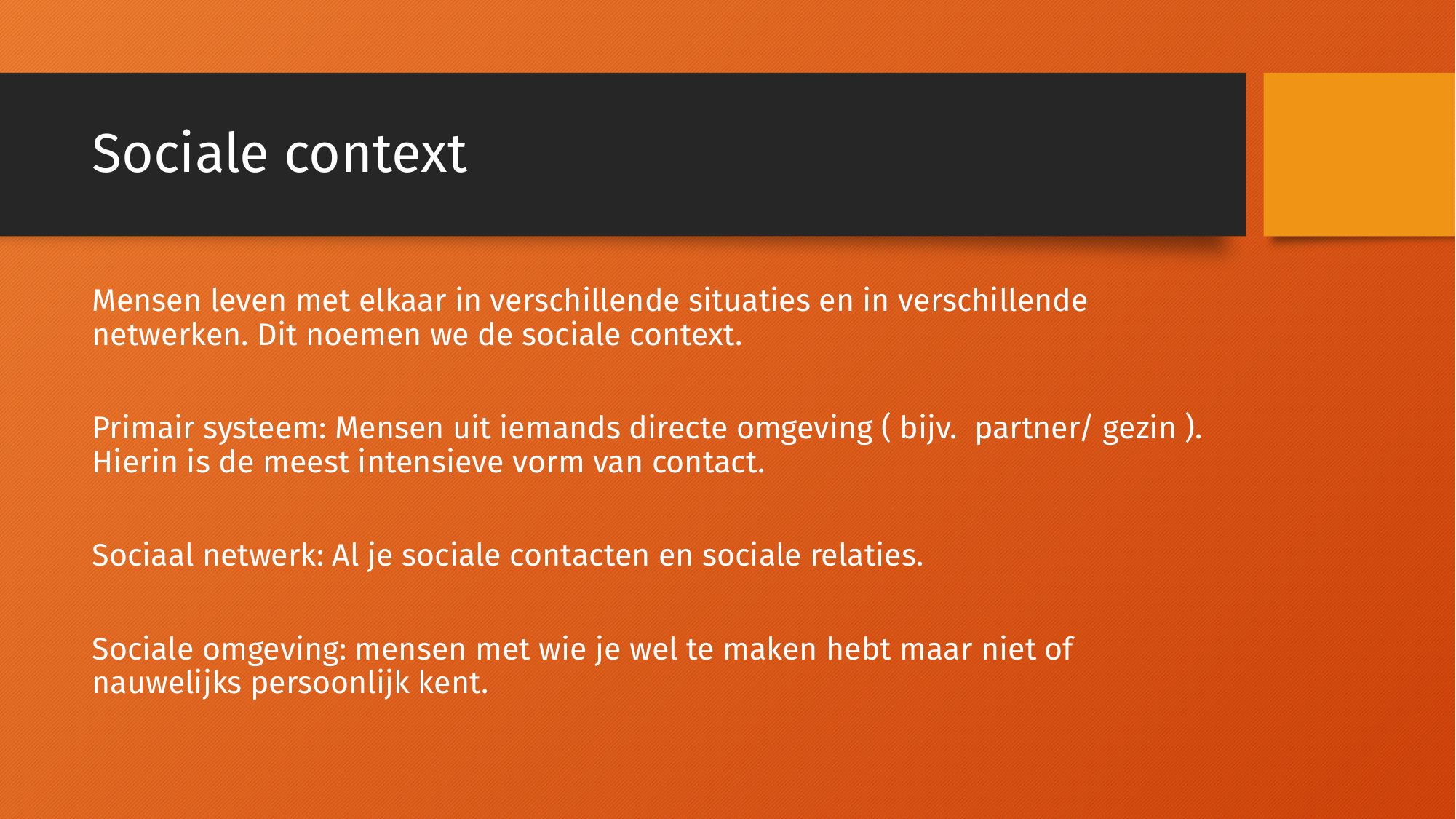

# Sociale context
Mensen leven met elkaar in verschillende situaties en in verschillende netwerken. Dit noemen we de sociale context.

Primair systeem: Mensen uit iemands directe omgeving ( bijv.  partner/ gezin ). Hierin is de meest intensieve vorm van contact.

Sociaal netwerk: Al je sociale contacten en sociale relaties.

Sociale omgeving: mensen met wie je wel te maken hebt maar niet of nauwelijks persoonlijk kent.